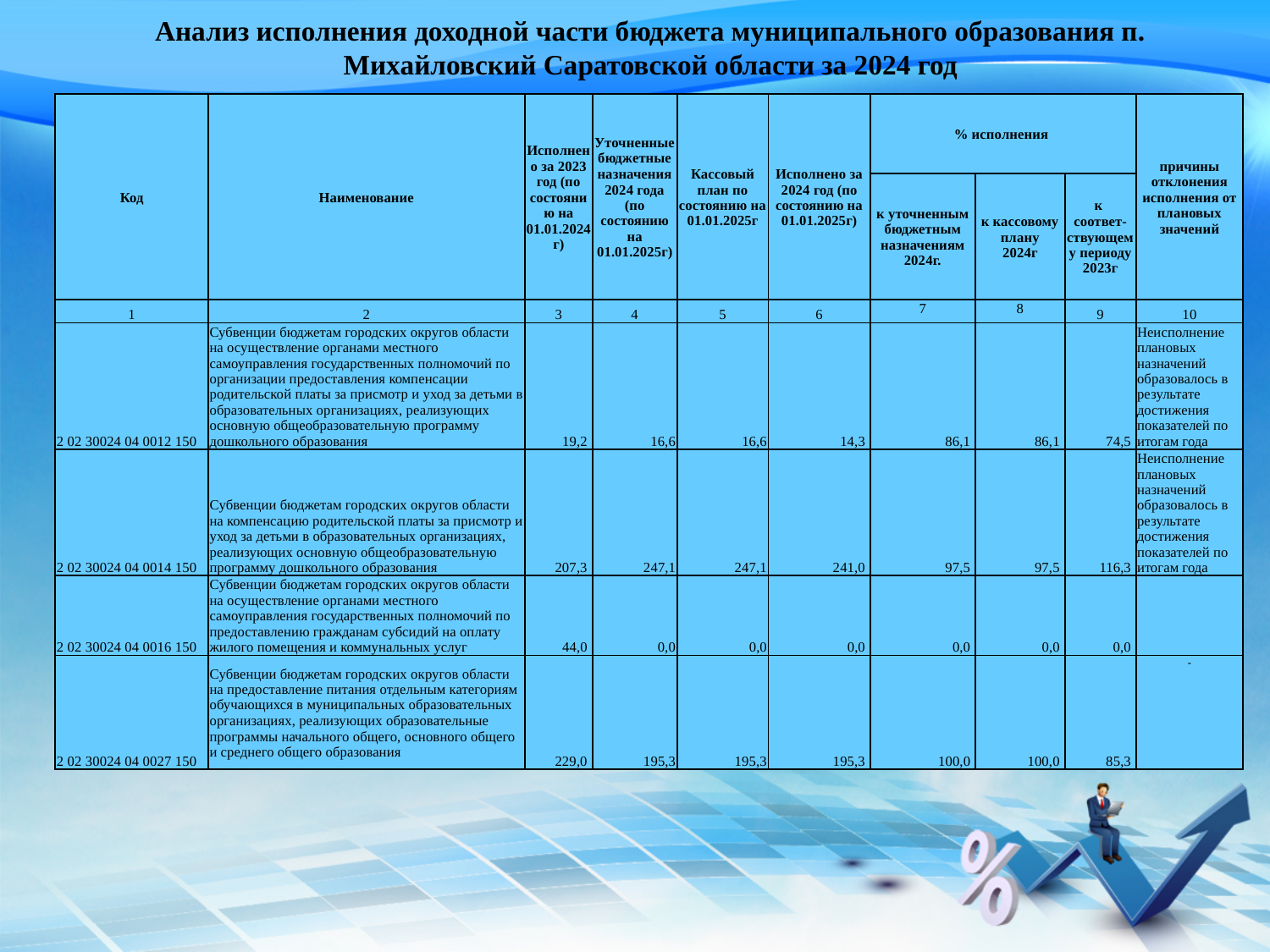

# Анализ исполнения доходной части бюджета муниципального образования п. Михайловский Саратовской области за 2024 год
| Код | Наименование | Исполнено за 2023 год (по состоянию на 01.01.2024г) | Уточненные бюджетные назначения 2024 года (по состоянию на 01.01.2025г) | Кассовый план по состоянию на 01.01.2025г | Исполнено за 2024 год (по состоянию на 01.01.2025г) | % исполнения |  |  | причины отклонения исполнения от плановых значений |
| --- | --- | --- | --- | --- | --- | --- | --- | --- | --- |
|  |  |  |  |  |  | к уточненным бюджетным назначениям 2024г. | к кассовому плану 2024г | к соответ-ствующему периоду 2023г |  |
| 1 | 2 | 3 | 4 | 5 | 6 | 7 | 8 | 9 | 10 |
| 2 02 30024 04 0012 150 | Субвенции бюджетам городских округов области на осуществление органами местного самоуправления государственных полномочий по организации предоставления компенсации родительской платы за присмотр и уход за детьми в образовательных организациях, реализующих основную общеобразовательную программу дошкольного образования | 19,2 | 16,6 | 16,6 | 14,3 | 86,1 | 86,1 | 74,5 | Неисполнение плановых назначений образовалось в результате достижения показателей по итогам года |
| 2 02 30024 04 0014 150 | Cубвенции бюджетам городских округов области на компенсацию родительской платы за присмотр и уход за детьми в образовательных организациях, реализующих основную общеобразовательную программу дошкольного образования | 207,3 | 247,1 | 247,1 | 241,0 | 97,5 | 97,5 | 116,3 | Неисполнение плановых назначений образовалось в результате достижения показателей по итогам года |
| 2 02 30024 04 0016 150 | Cубвенции бюджетам городских округов области на осуществление органами местного самоуправления государственных полномочий по предоставлению гражданам субсидий на оплату жилого помещения и коммунальных услуг | 44,0 | 0,0 | 0,0 | 0,0 | 0,0 | 0,0 | 0,0 |  |
| 2 02 30024 04 0027 150 | Cубвенции бюджетам городских округов области на предоставление питания отдельным категориям обучающихся в муниципальных образовательных организациях, реализующих образовательные программы начального общего, основного общего и среднего общего образования | 229,0 | 195,3 | 195,3 | 195,3 | 100,0 | 100,0 | 85,3 | - |